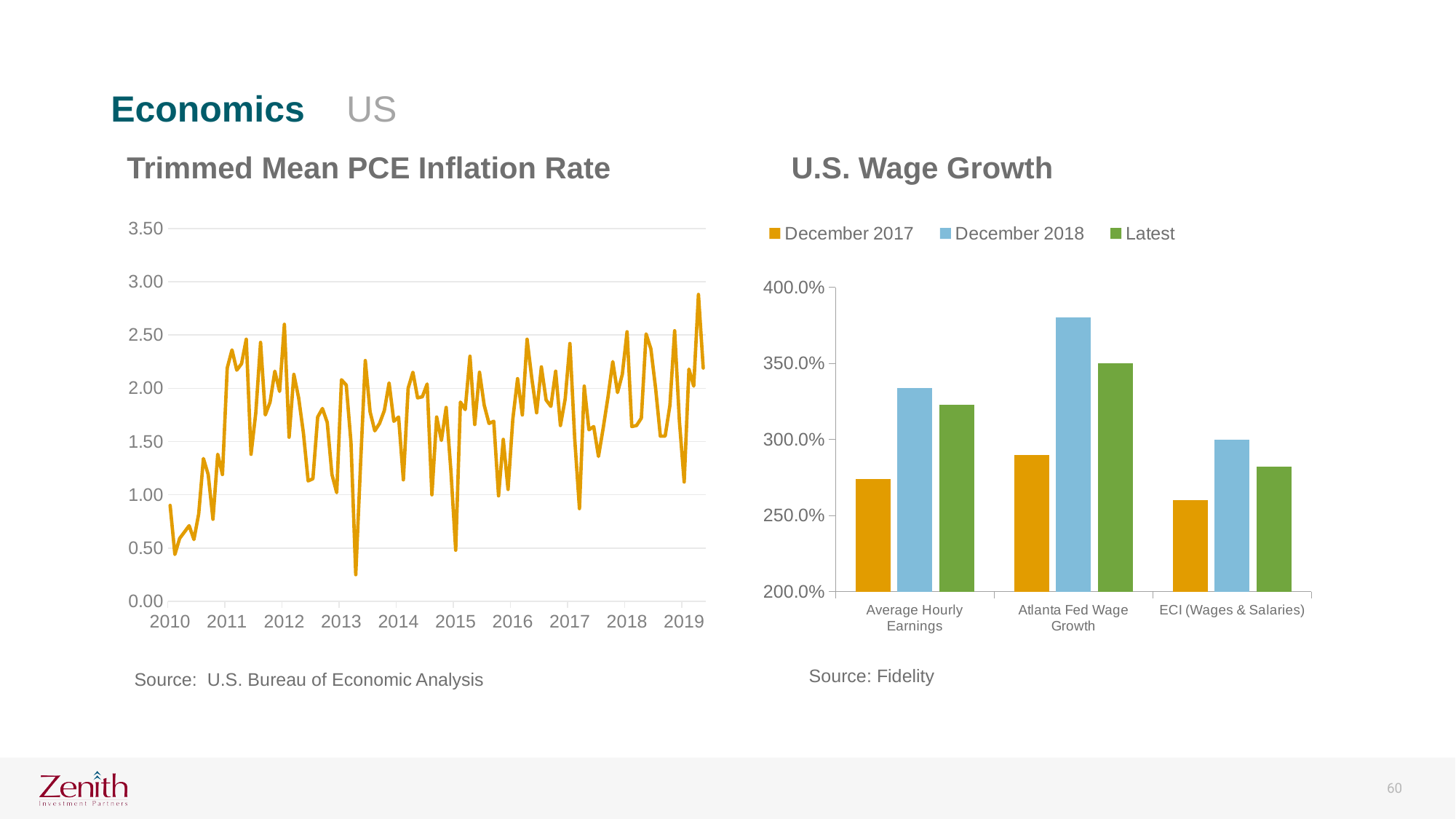

Economics    US
Trimmed Mean PCE Inflation Rate
U.S. Wage Growth

### Chart

| Category | December 2017 | December 2018 | Latest |
|---|---|---|---|
| Average Hourly Earnings | 2.74 | 3.34 | 3.23 |
| Atlanta Fed Wage Growth | 2.9 | 3.8 | 3.5 |
| ECI (Wages & Salaries) | 2.6 | 3.0 | 2.82 |

### Chart

| Category | Trimmed Mean PCE Inflation Rate |
|---|---|
| 40179 | 0.9 |
| 40210 | 0.44 |
| 40238 | 0.59 |
| 40269 | 0.65 |
| 40299 | 0.71 |
| 40330 | 0.58 |
| 40360 | 0.82 |
| 40391 | 1.34 |
| 40422 | 1.19 |
| 40452 | 0.77 |
| 40483 | 1.38 |
| 40513 | 1.19 |
| 40544 | 2.19 |
| 40575 | 2.36 |
| 40603 | 2.17 |
| 40634 | 2.23 |
| 40664 | 2.46 |
| 40695 | 1.38 |
| 40725 | 1.77 |
| 40756 | 2.43 |
| 40787 | 1.75 |
| 40817 | 1.87 |
| 40848 | 2.16 |
| 40878 | 1.97 |
| 40909 | 2.6 |
| 40940 | 1.54 |
| 40969 | 2.13 |
| 41000 | 1.91 |
| 41030 | 1.58 |
| 41061 | 1.13 |
| 41091 | 1.15 |
| 41122 | 1.73 |
| 41153 | 1.81 |
| 41183 | 1.68 |
| 41214 | 1.19 |
| 41244 | 1.02 |
| 41275 | 2.08 |
| 41306 | 2.03 |
| 41334 | 1.49 |
| 41365 | 0.25 |
| 41395 | 1.28 |
| 41426 | 2.26 |
| 41456 | 1.78 |
| 41487 | 1.6 |
| 41518 | 1.67 |
| 41548 | 1.79 |
| 41579 | 2.05 |
| 41609 | 1.69 |
| 41640 | 1.73 |
| 41671 | 1.14 |
| 41699 | 2.0 |
| 41730 | 2.15 |
| 41760 | 1.91 |
| 41791 | 1.92 |
| 41821 | 2.04 |
| 41852 | 1.0 |
| 41883 | 1.73 |
| 41913 | 1.51 |
| 41944 | 1.82 |
| 41974 | 1.22 |
| 42005 | 0.48 |
| 42036 | 1.87 |
| 42064 | 1.8 |
| 42095 | 2.3 |
| 42125 | 1.66 |
| 42156 | 2.15 |
| 42186 | 1.84 |
| 42217 | 1.67 |
| 42248 | 1.69 |
| 42278 | 0.99 |
| 42309 | 1.52 |
| 42339 | 1.05 |
| 42370 | 1.71 |
| 42401 | 2.09 |
| 42430 | 1.75 |
| 42461 | 2.46 |
| 42491 | 2.09 |
| 42522 | 1.77 |
| 42552 | 2.2 |
| 42583 | 1.89 |
| 42614 | 1.83 |
| 42644 | 2.16 |
| 42675 | 1.65 |
| 42705 | 1.9 |
| 42736 | 2.42 |
| 42767 | 1.53 |
| 42795 | 0.87 |
| 42826 | 2.02 |
| 42856 | 1.61 |
| 42887 | 1.64 |
| 42917 | 1.36 |
| 42948 | 1.63 |
| 42979 | 1.92 |
| 43009 | 2.25 |
| 43040 | 1.96 |
| 43070 | 2.13 |
| 43101 | 2.53 |
| 43132 | 1.64 |
| 43160 | 1.65 |
| 43191 | 1.72 |
| 43221 | 2.51 |
| 43252 | 2.37 |
| 43282 | 2.0 |
| 43313 | 1.55 |
| 43344 | 1.55 |
| 43374 | 1.84 |
| 43405 | 2.54 |
| 43435 | 1.69 |
| 43466 | 1.12 |
| 43497 | 2.18 |
| 43525 | 2.02 |
| 43556 | 2.88 |
| 43586 | 2.19 |
Source: Fidelity

Source:  U.S. Bureau of Economic Analysis